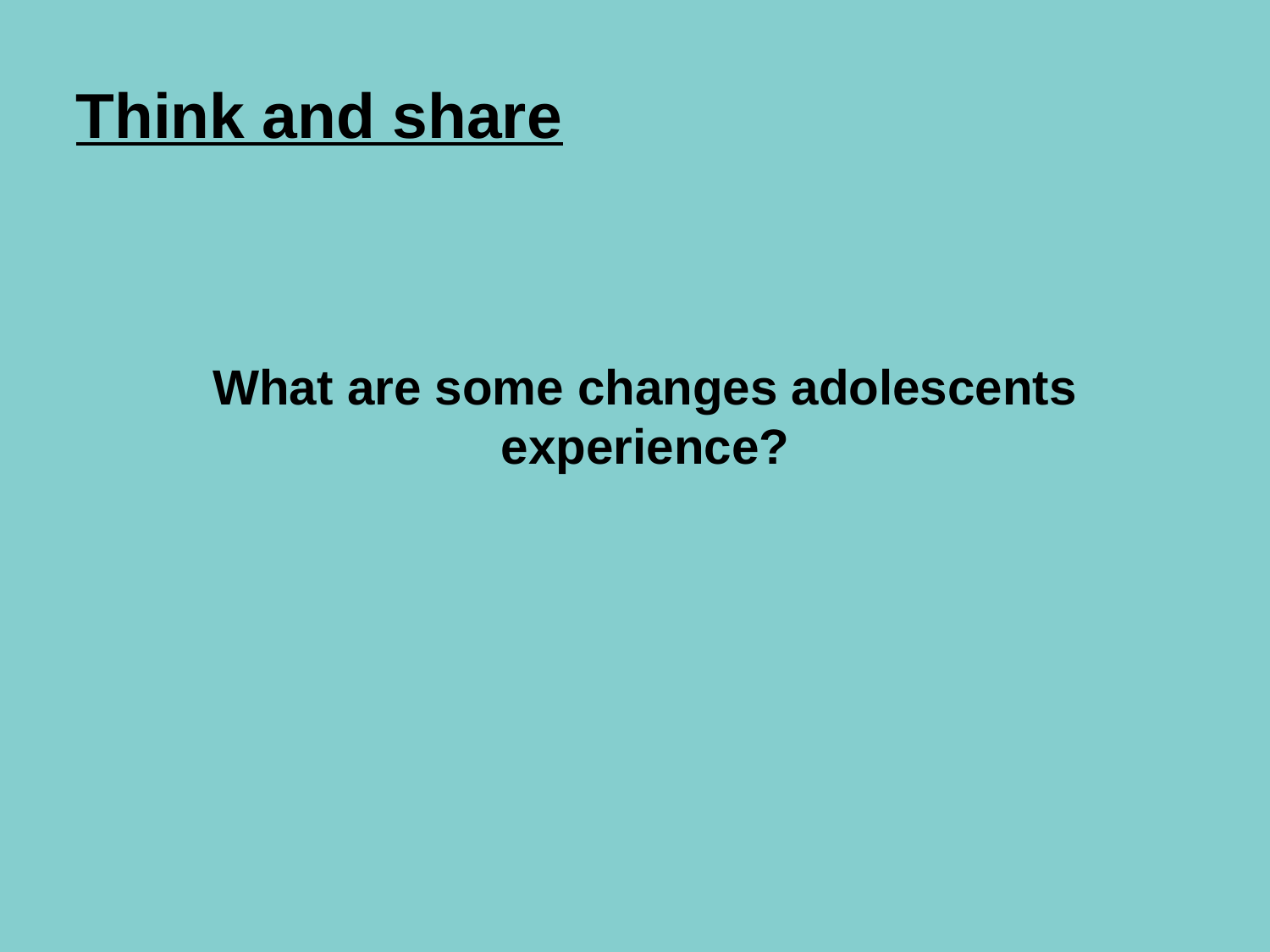

Think and share

# What are some changes adolescents experience?